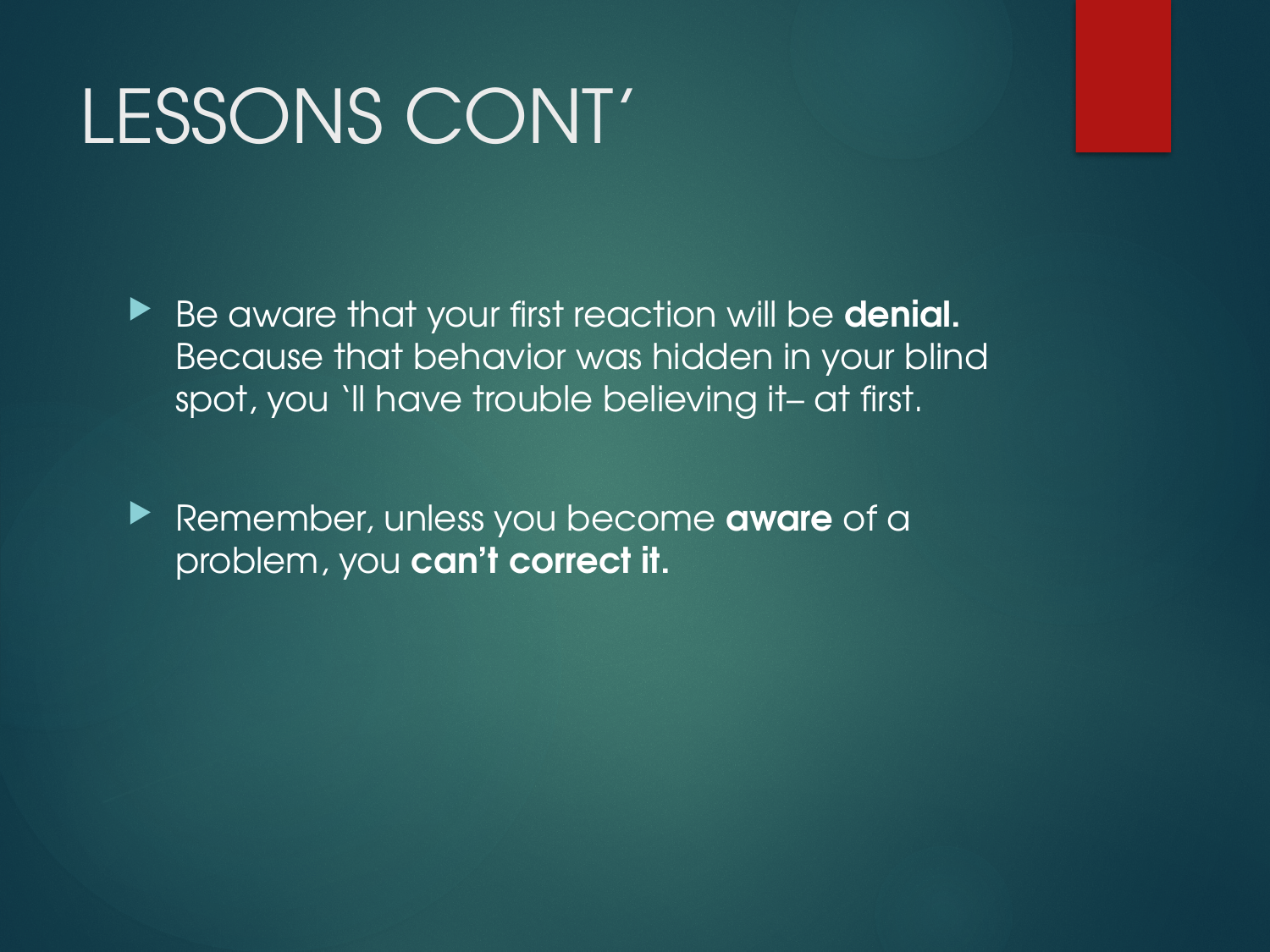

# LESSONS CONT’
Be aware that your first reaction will be denial. Because that behavior was hidden in your blind spot, you ‘ll have trouble believing it– at first.

Remember, unless you become aware of a problem, you can’t correct it.